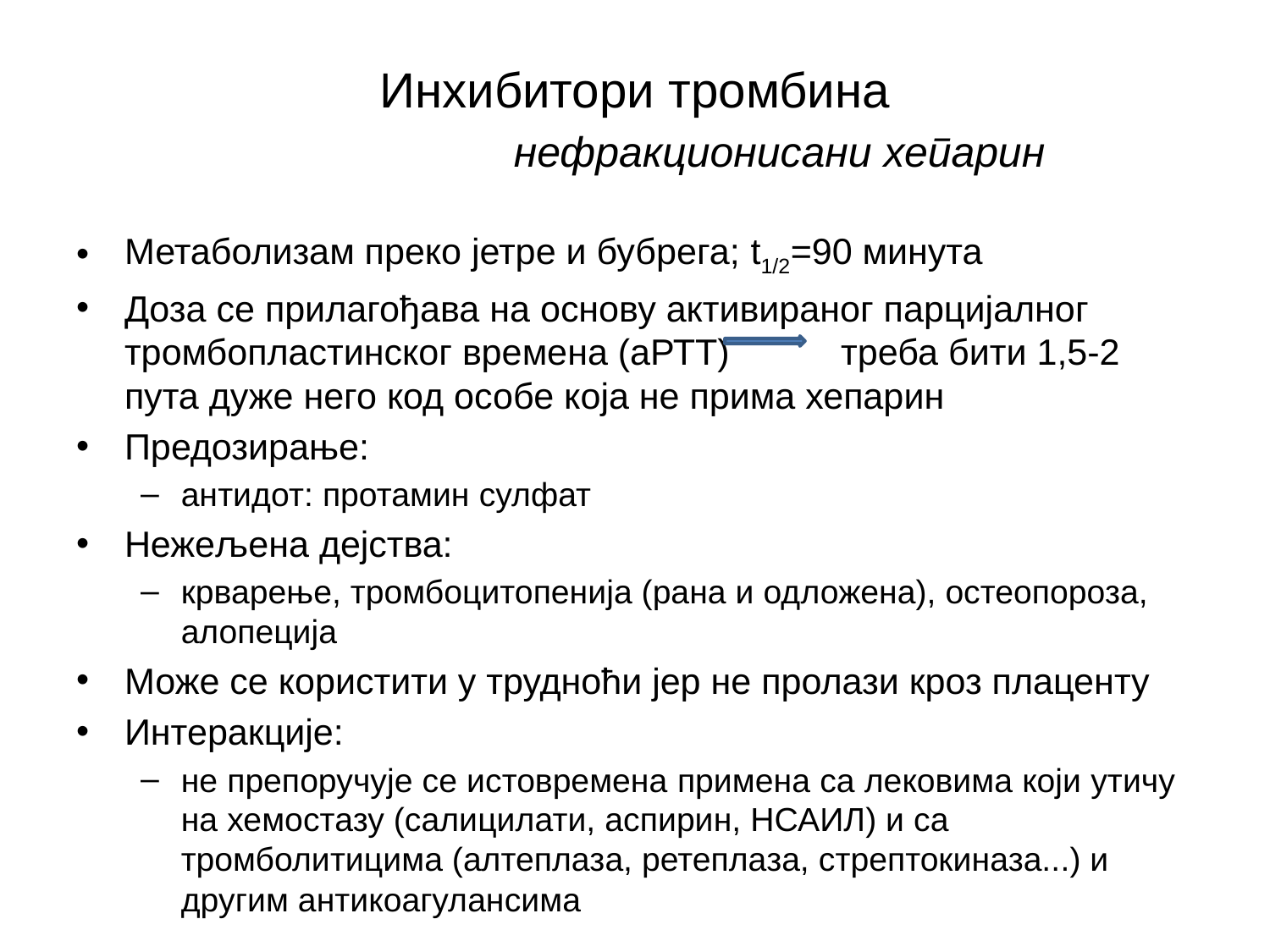

# Инхибитори тромбина нефракционисани хепарин
Метаболизам преко јетре и бубрега; t1/2=90 минута
Доза се прилагођава на основу активираног парцијалног тромбопластинског времена (аРТТ)           треба бити 1,5-2 пута дуже него код особе која не прима хепарин
Предозирање:
антидот: протамин сулфат
Нежељена дејства:
крварење, тромбоцитопенија (рана и одложена), остеопороза, алопеција
Може се користити у трудноћи јер не пролази кроз плаценту
Интеракције:
не препоручује се истовремена примена са лековима који утичу на хемостазу (салицилати, аспирин, НСАИЛ) и са тромболитицима (алтеплаза, ретеплаза, стрептокиназа...) и другим антикоагулансима